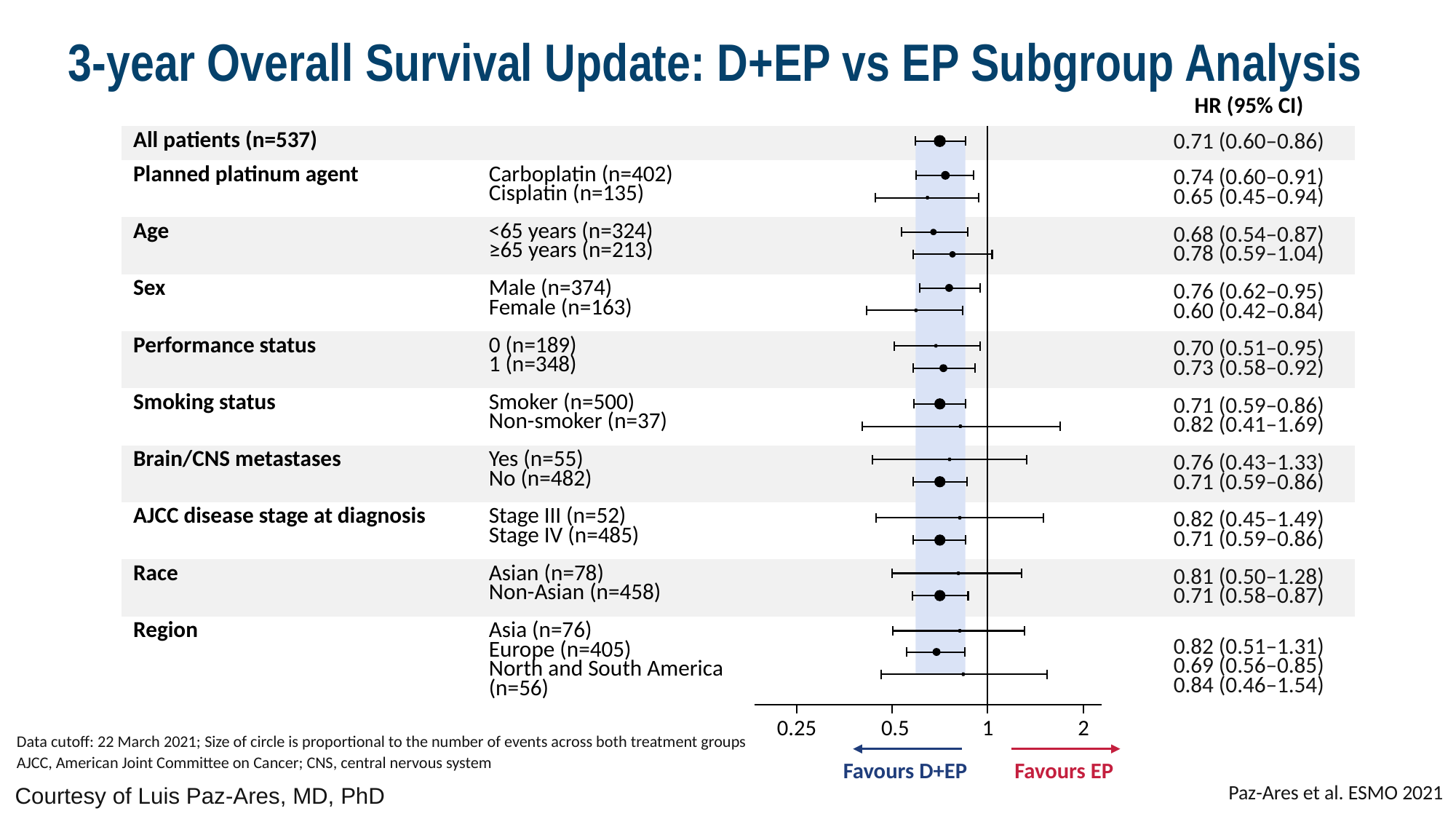

# 3-year Overall Survival Update: D+EP vs EP Subgroup Analysis
|  |  |  | HR (95% CI) |
| --- | --- | --- | --- |
| All patients (n=537) |  |  | 0.71 (0.60–0.86) |
| Planned platinum agent | Carboplatin (n=402) Cisplatin (n=135) |  | 0.74 (0.60–0.91) 0.65 (0.45–0.94) |
| Age | <65 years (n=324) ≥65 years (n=213) |  | 0.68 (0.54–0.87) 0.78 (0.59–1.04) |
| Sex | Male (n=374) Female (n=163) |  | 0.76 (0.62–0.95) 0.60 (0.42–0.84) |
| Performance status | 0 (n=189) 1 (n=348) |  | 0.70 (0.51–0.95) 0.73 (0.58–0.92) |
| Smoking status | Smoker (n=500) Non-smoker (n=37) |  | 0.71 (0.59–0.86) 0.82 (0.41–1.69) |
| Brain/CNS metastases | Yes (n=55) No (n=482) |  | 0.76 (0.43–1.33) 0.71 (0.59–0.86) |
| AJCC disease stage at diagnosis | Stage III (n=52) Stage IV (n=485) |  | 0.82 (0.45–1.49) 0.71 (0.59–0.86) |
| Race | Asian (n=78) Non-Asian (n=458) |  | 0.81 (0.50–1.28) 0.71 (0.58–0.87) |
| Region | Asia (n=76) Europe (n=405) North and South America (n=56) |  | 0.82 (0.51–1.31) 0.69 (0.56–0.85) 0.84 (0.46–1.54) |

0.25
0.5
1
2
Data cutoff: 22 March 2021; Size of circle is proportional to the number of events across both treatment groups
AJCC, American Joint Committee on Cancer; CNS, central nervous system
Favours D+EP
Favours EP
Paz-Ares et al. ESMO 2021
Courtesy of Luis Paz-Ares, MD, PhD